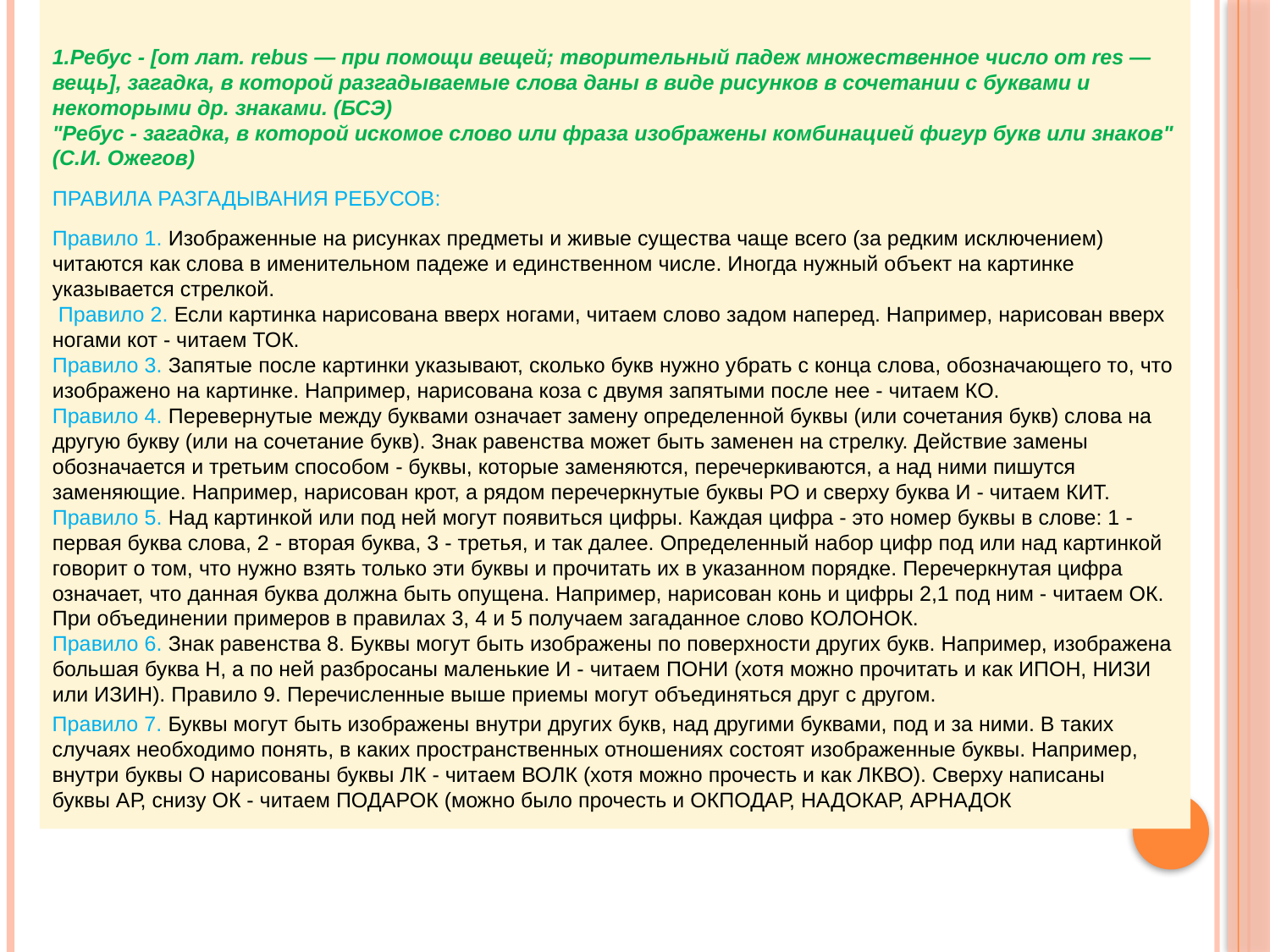

Ребус - [от лат. rebus — при помощи вещей; творительный падеж множественное число от res — вещь], загадка, в которой разгадываемые слова даны в виде рисунков в сочетании с буквами и некоторыми др. знаками. (БСЭ)
"Ребус - загадка, в которой искомое слово или фраза изображены комбинацией фигур букв или знаков" (С.И. Ожегов)

ПРАВИЛА РАЗГАДЫВАНИЯ РЕБУСОВ:

Правило 1. Изображенные на рисунках предметы и живые существа чаще всего (за редким исключением) читаются как слова в именительном падеже и единственном числе. Иногда нужный объект на картинке указывается стрелкой.
 Правило 2. Если картинка нарисована вверх ногами, читаем слово задом наперед. Например, нарисован вверх ногами кот - читаем ТОК.
Правило 3. Запятые после картинки указывают, сколько букв нужно убрать с конца слова, обозначающего то, что изображено на картинке. Например, нарисована коза с двумя запятыми после нее - читаем КО.
Правило 4. Перевернутые между буквами означает замену определенной буквы (или сочетания букв) слова на другую букву (или на сочетание букв). Знак равенства может быть заменен на стрелку. Действие замены обозначается и третьим способом - буквы, которые заменяются, перечеркиваются, а над ними пишутся заменяющие. Например, нарисован крот, а рядом перечеркнутые буквы РО и сверху буква И - читаем КИТ.
Правило 5. Над картинкой или под ней могут появиться цифры. Каждая цифра - это номер буквы в слове: 1 - первая буква слова, 2 - вторая буква, 3 - третья, и так далее. Определенный набор цифр под или над картинкой говорит о том, что нужно взять только эти буквы и прочитать их в указанном порядке. Перечеркнутая цифра означает, что данная буква должна быть опущена. Например, нарисован конь и цифры 2,1 под ним - читаем ОК. При объединении примеров в правилах 3, 4 и 5 получаем загаданное слово КОЛОНОК.
Правило 6. Знак равенства 8. Буквы могут быть изображены по поверхности других букв. Например, изображена большая буква Н, а по ней разбросаны маленькие И - читаем ПОНИ (хотя можно прочитать и как ИПОН, НИЗИ или ИЗИН). Правило 9. Перечисленные выше приемы могут объединяться друг с другом.

Правило 7. Буквы могут быть изображены внутри других букв, над другими буквами, под и за ними. В таких случаях необходимо понять, в каких пространственных отношениях состоят изображенные буквы. Например, внутри буквы О нарисованы буквы ЛК - читаем ВОЛК (хотя можно прочесть и как ЛКВО). Сверху написаны буквы АР, снизу ОК - читаем ПОДАРОК (можно было прочесть и ОКПОДАР, НАДОКАР, АРНАДОК